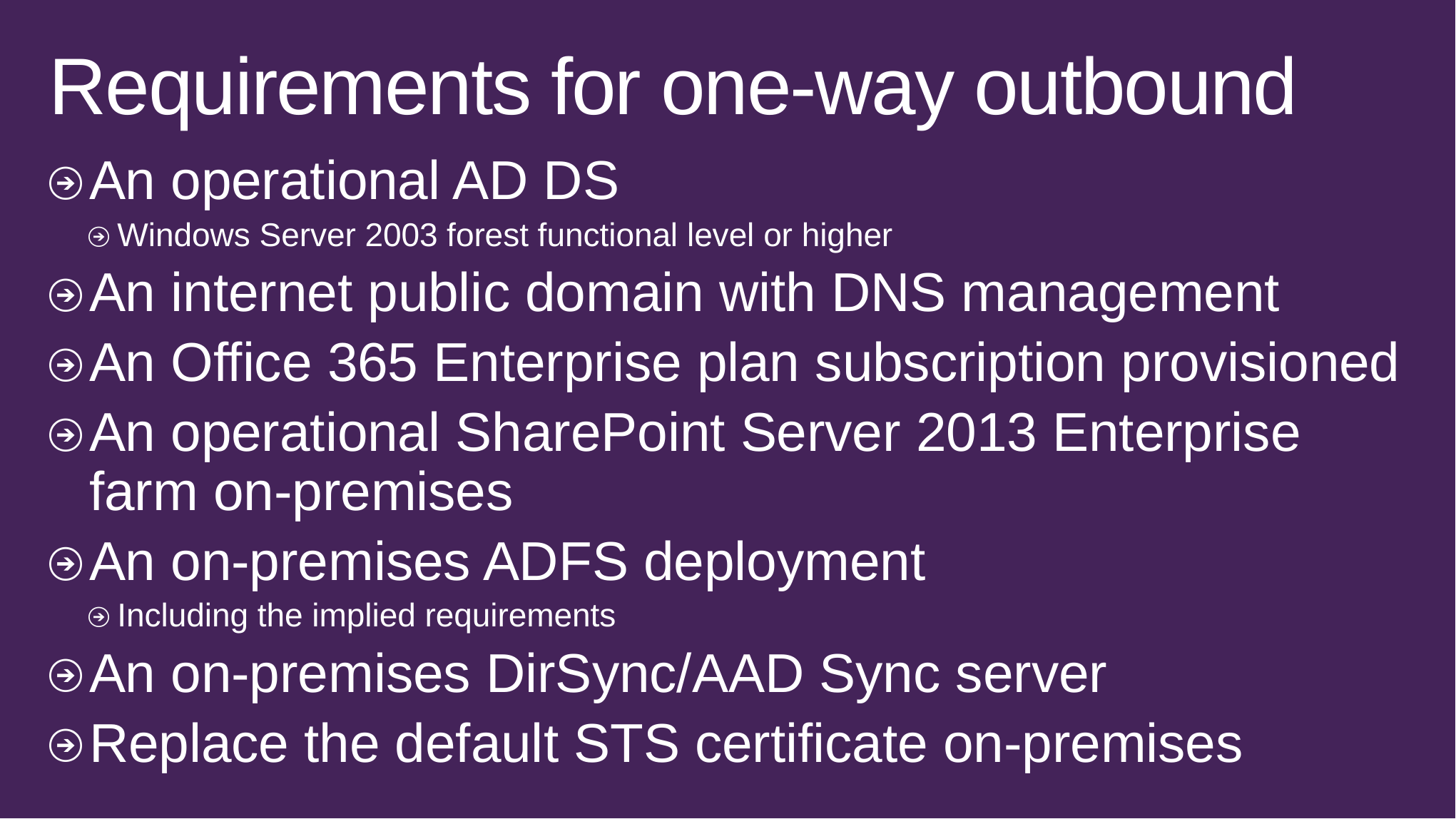

# Requirements for one-way outbound
An operational AD DS
Windows Server 2003 forest functional level or higher
An internet public domain with DNS management
An Office 365 Enterprise plan subscription provisioned
An operational SharePoint Server 2013 Enterprise farm on-premises
An on-premises ADFS deployment
Including the implied requirements
An on-premises DirSync/AAD Sync server
Replace the default STS certificate on-premises